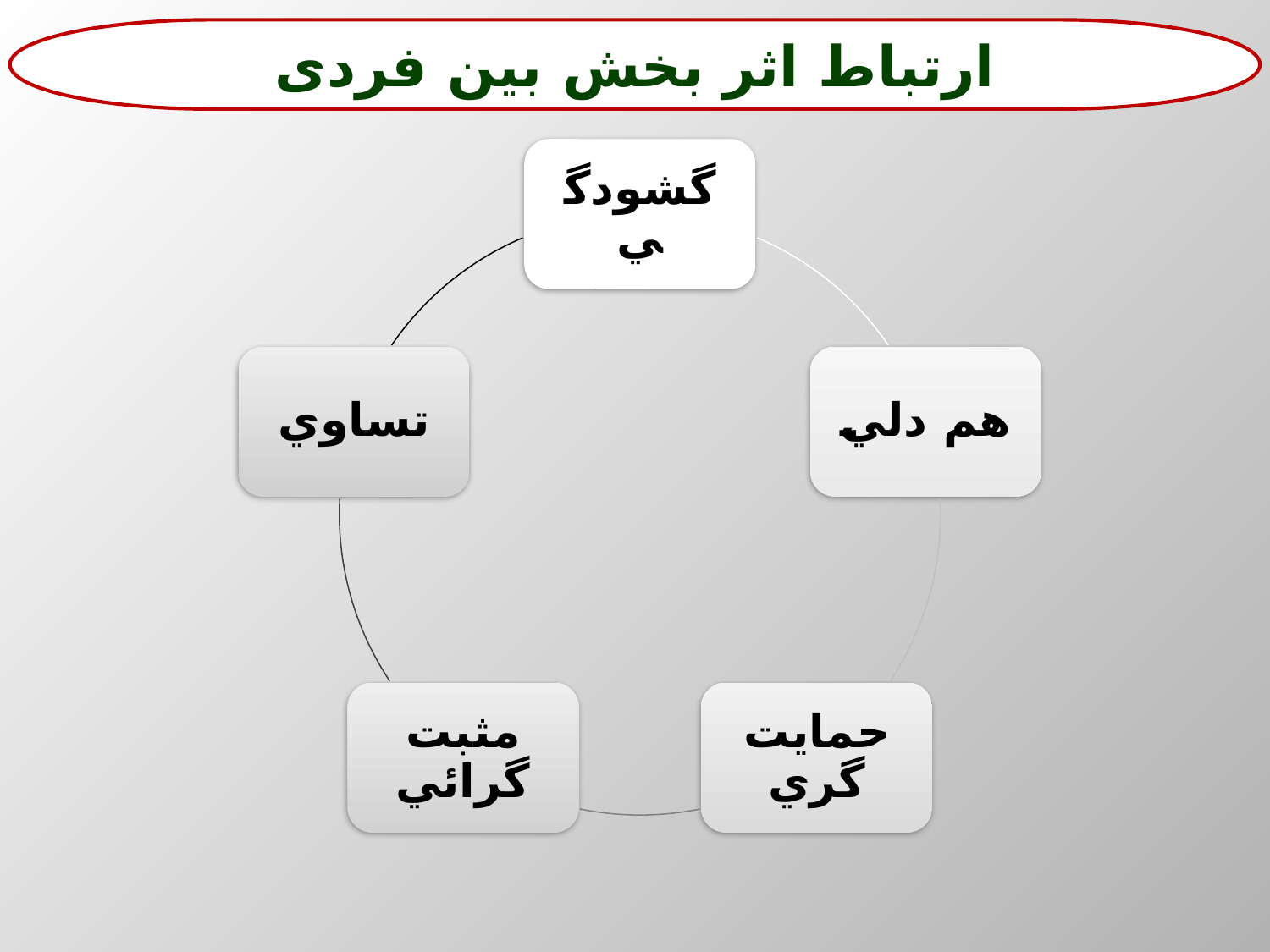

ارتباط اثر بخش بین فردی
گشودگي
هم دلي
حمايت گري
مثبت گرائي
تساوي